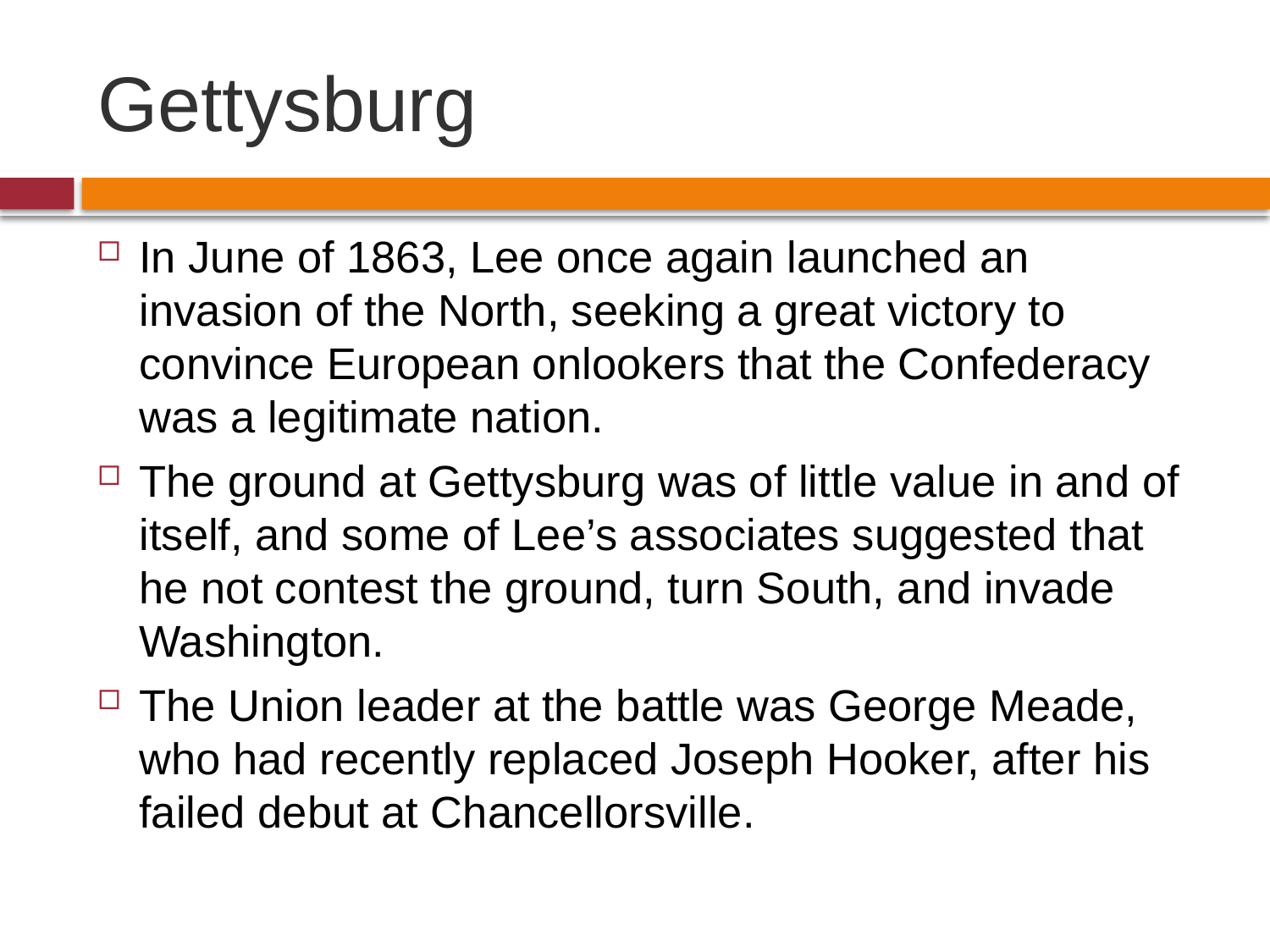

# Gettysburg
In June of 1863, Lee once again launched an invasion of the North, seeking a great victory to convince European onlookers that the Confederacy was a legitimate nation.
The ground at Gettysburg was of little value in and of itself, and some of Lee’s associates suggested that he not contest the ground, turn South, and invade Washington.
The Union leader at the battle was George Meade, who had recently replaced Joseph Hooker, after his failed debut at Chancellorsville.